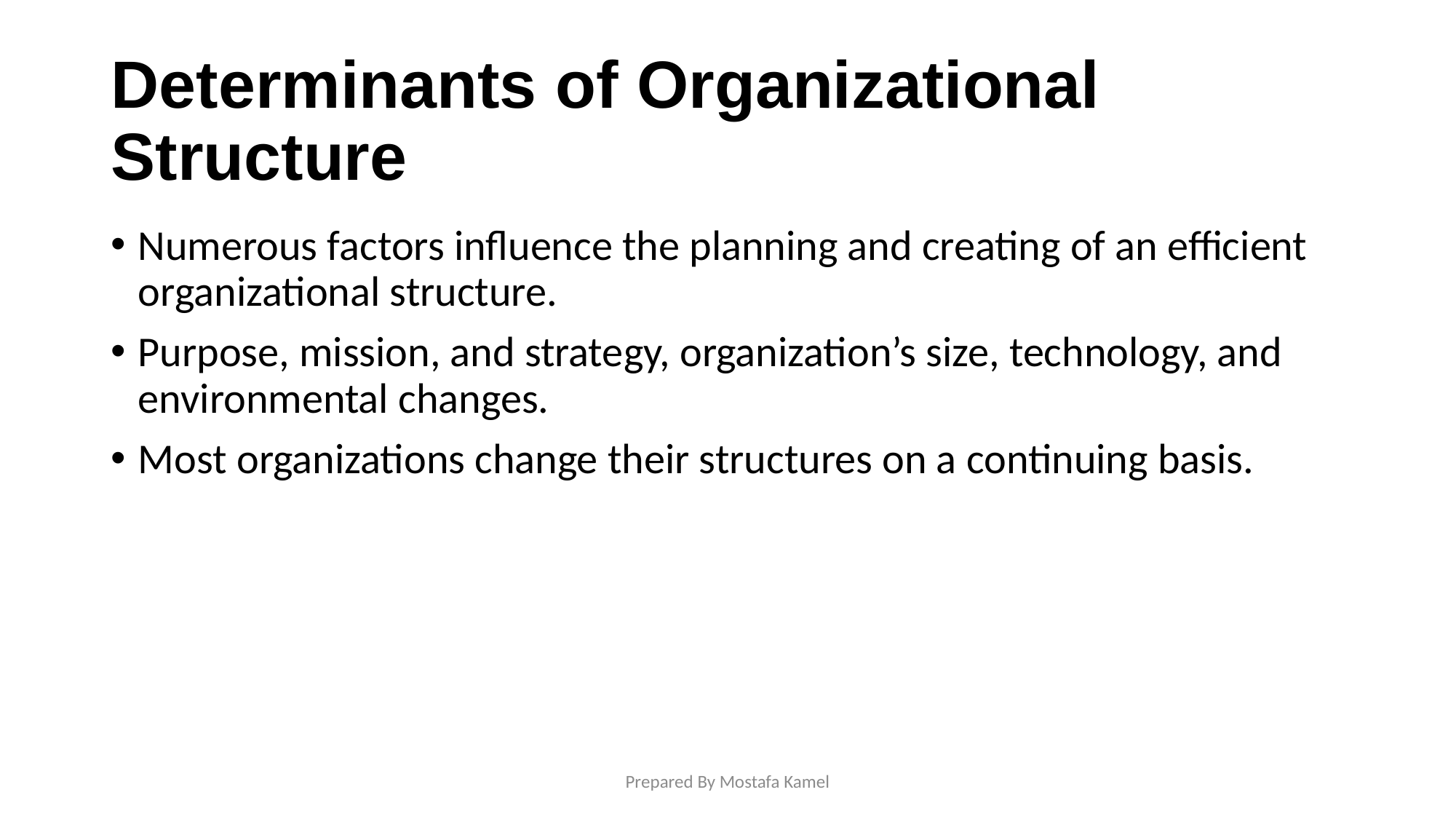

# Determinants of Organizational Structure
Numerous factors influence the planning and creating of an efficient organizational structure.
Purpose, mission, and strategy, organization’s size, technology, and environmental changes.
Most organizations change their structures on a continuing basis.

Prepared By Mostafa Kamel